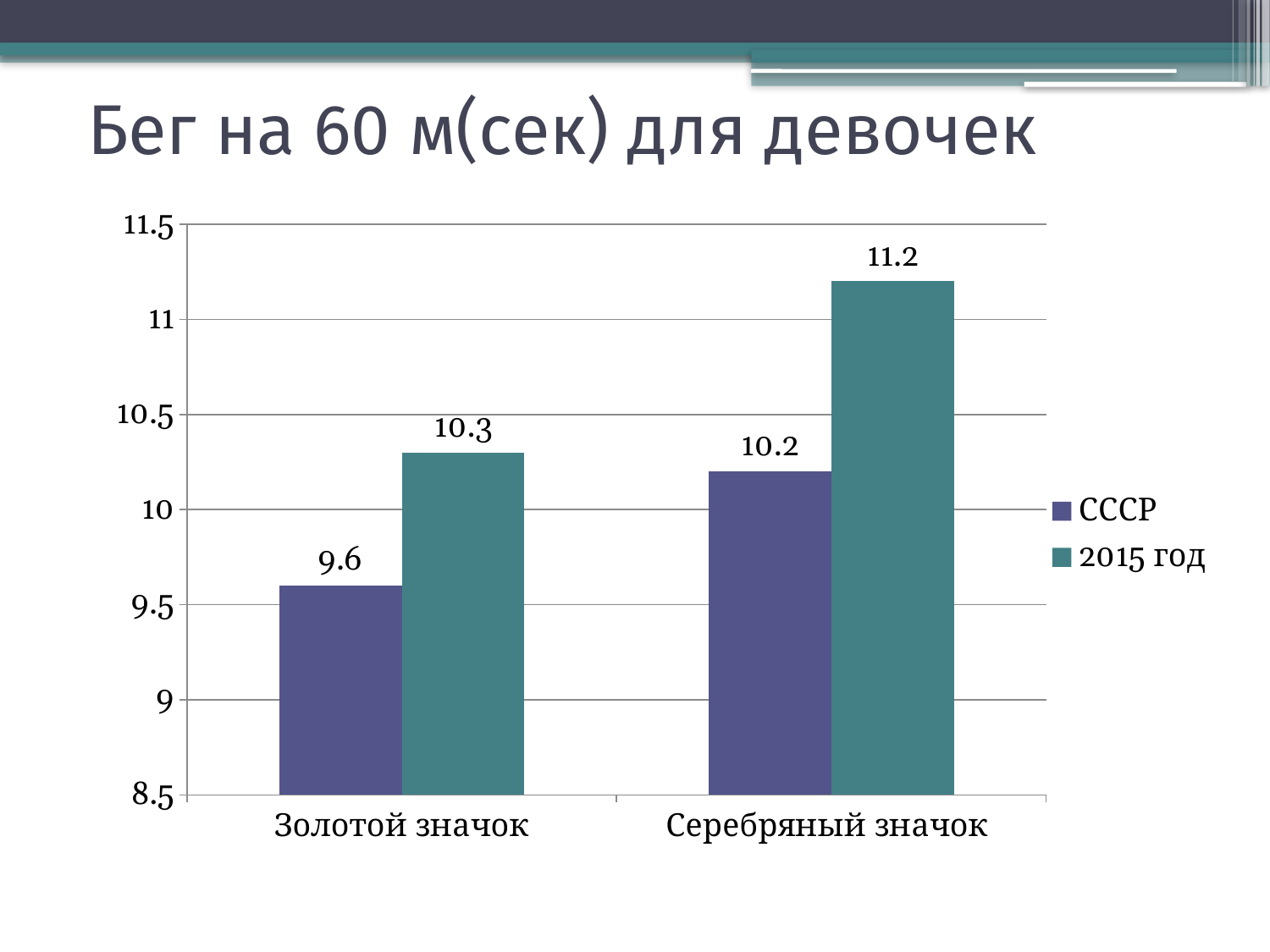

# Бег на 60 м(сек) для девочек

### Chart

| Category | СССР | 2015 год |
|---|---|---|
| Золотой значок | 9.6 | 10.3 |
| Серебряный значок  | 10.2 | 11.2 |